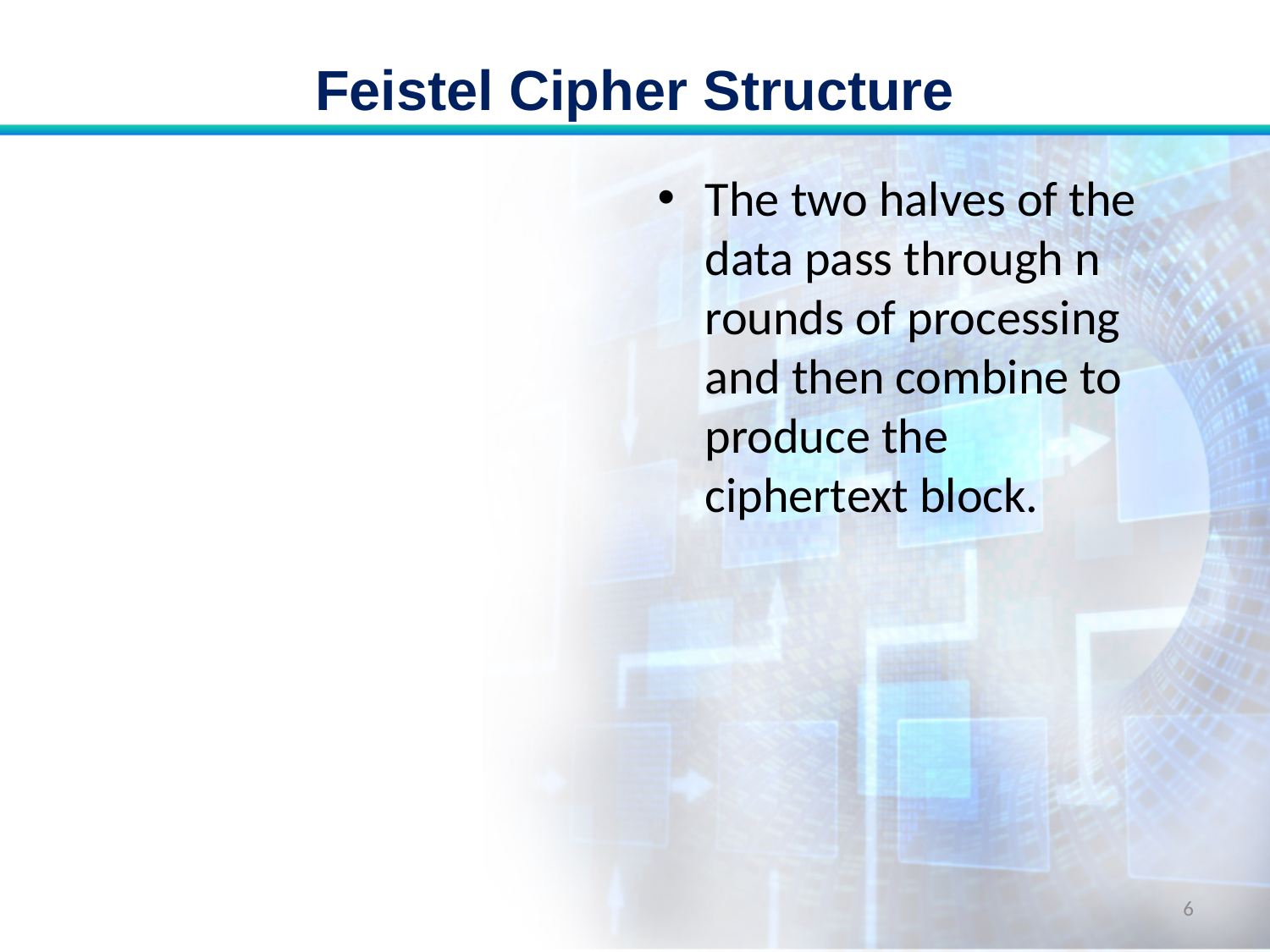

# Feistel Cipher Structure
The two halves of the data pass through n rounds of processing and then combine to produce the ciphertext block.

6